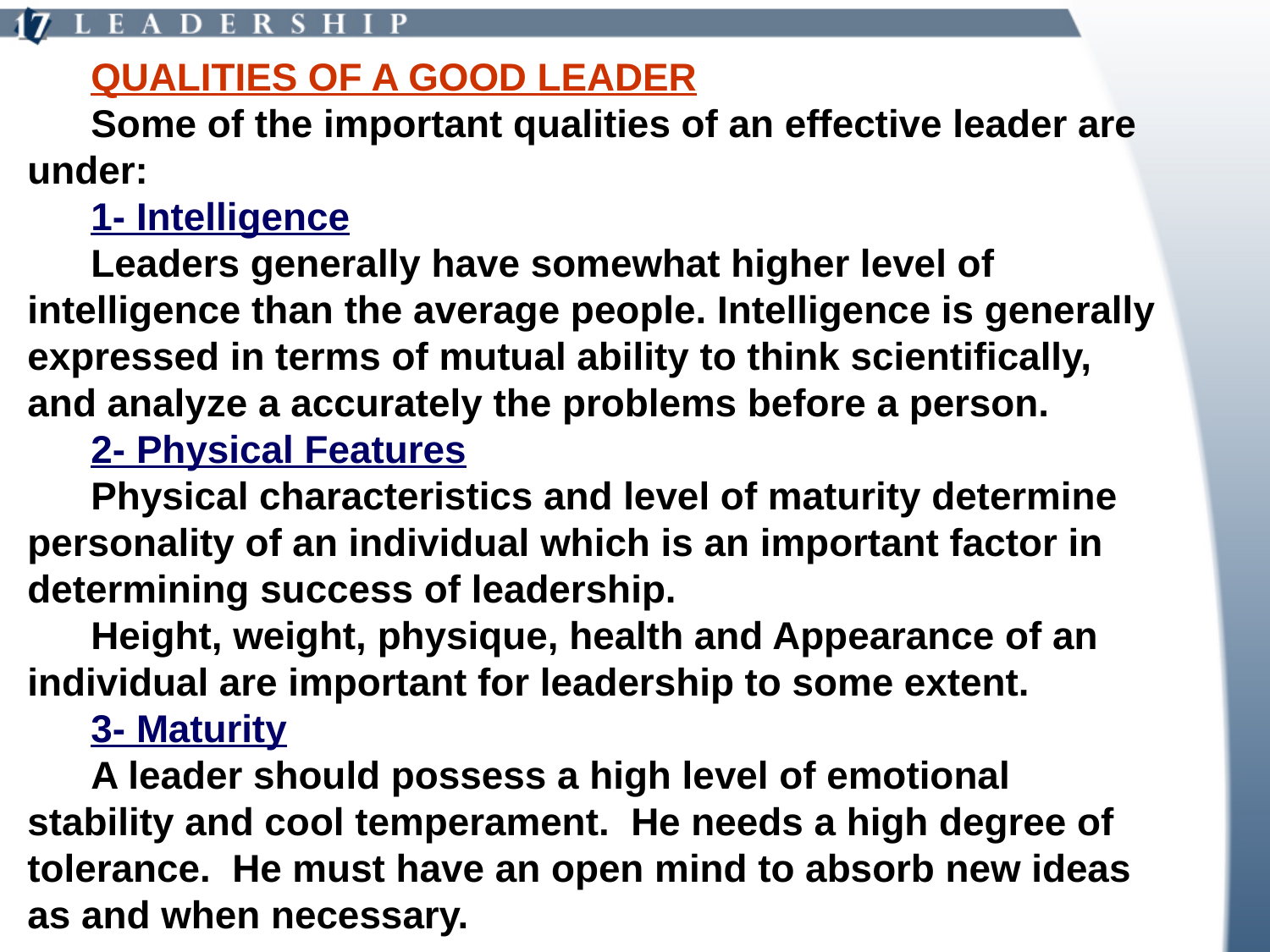

QUALITIES OF A GOOD LEADER
Some of the important qualities of an effective leader are under:
1- Intelligence
Leaders generally have somewhat higher level of intelligence than the average people. Intelligence is generally expressed in terms of mutual ability to think scientifically, and analyze a accurately the problems before a person.
2- Physical Features
Physical characteristics and level of maturity determine personality of an individual which is an important factor in determining success of leadership.
Height, weight, physique, health and Appearance of an individual are important for leadership to some extent.
3- Maturity
A leader should possess a high level of emotional stability and cool temperament.  He needs a high degree of tolerance.  He must have an open mind to absorb new ideas as and when necessary.